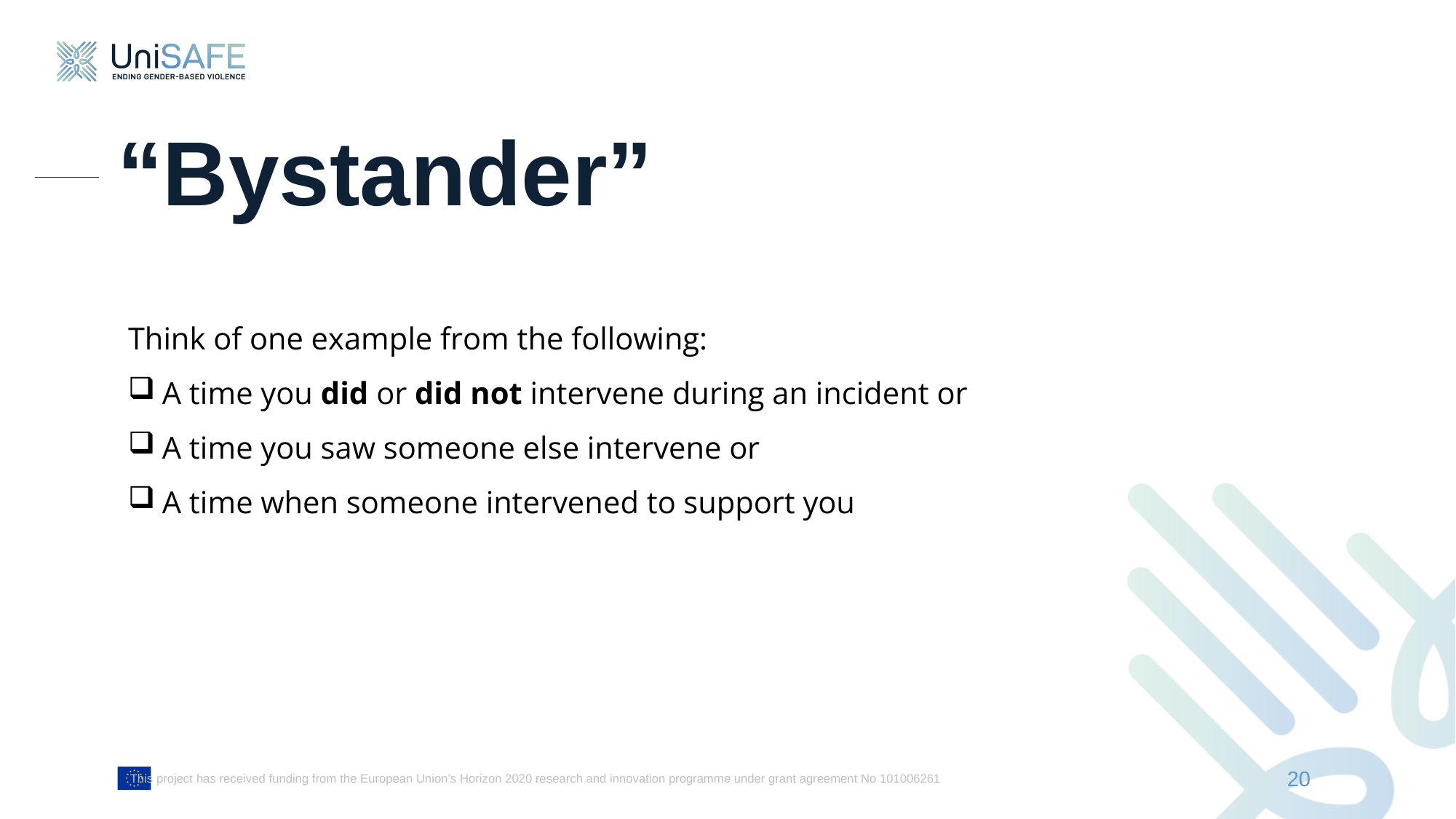

# “Bystander”
Think of one example from the following:
A time you did or did not intervene during an incident or
A time you saw someone else intervene or
A time when someone intervened to support you
20